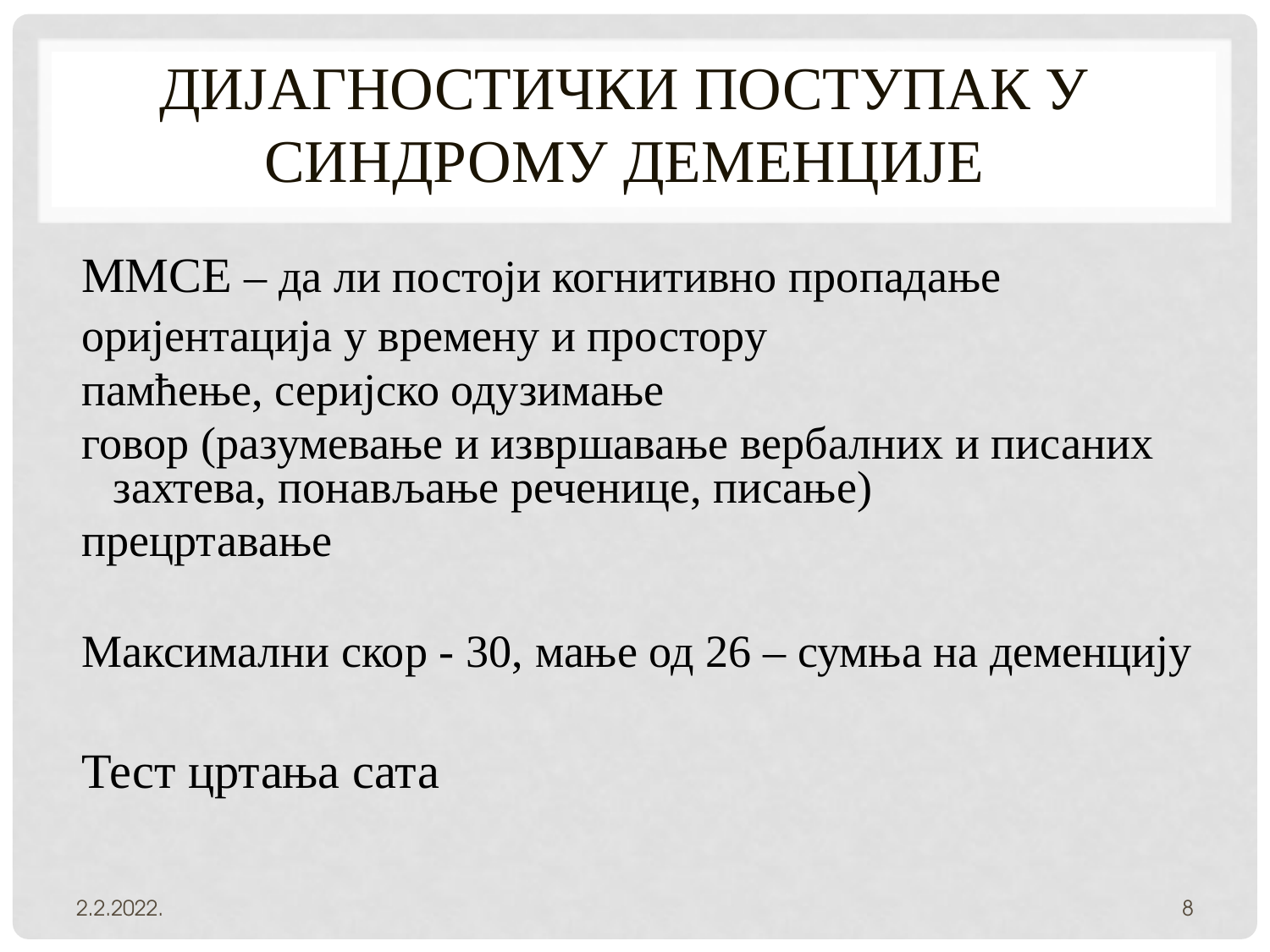

# ДИЈАГНОСТИЧКИ ПОСТУПАК у синдрому деменције
ММСЕ – да ли постоји когнитивно пропадање
оријентација у времену и простору
памћење, серијско одузимање
говор (разумевање и извршавање вербалних и писаних захтева, понављање реченице, писање)
прецртавање

Максимални скор - 30, мање од 26 – сумња на деменцију

Тест цртања сата

2.2.2022.
8